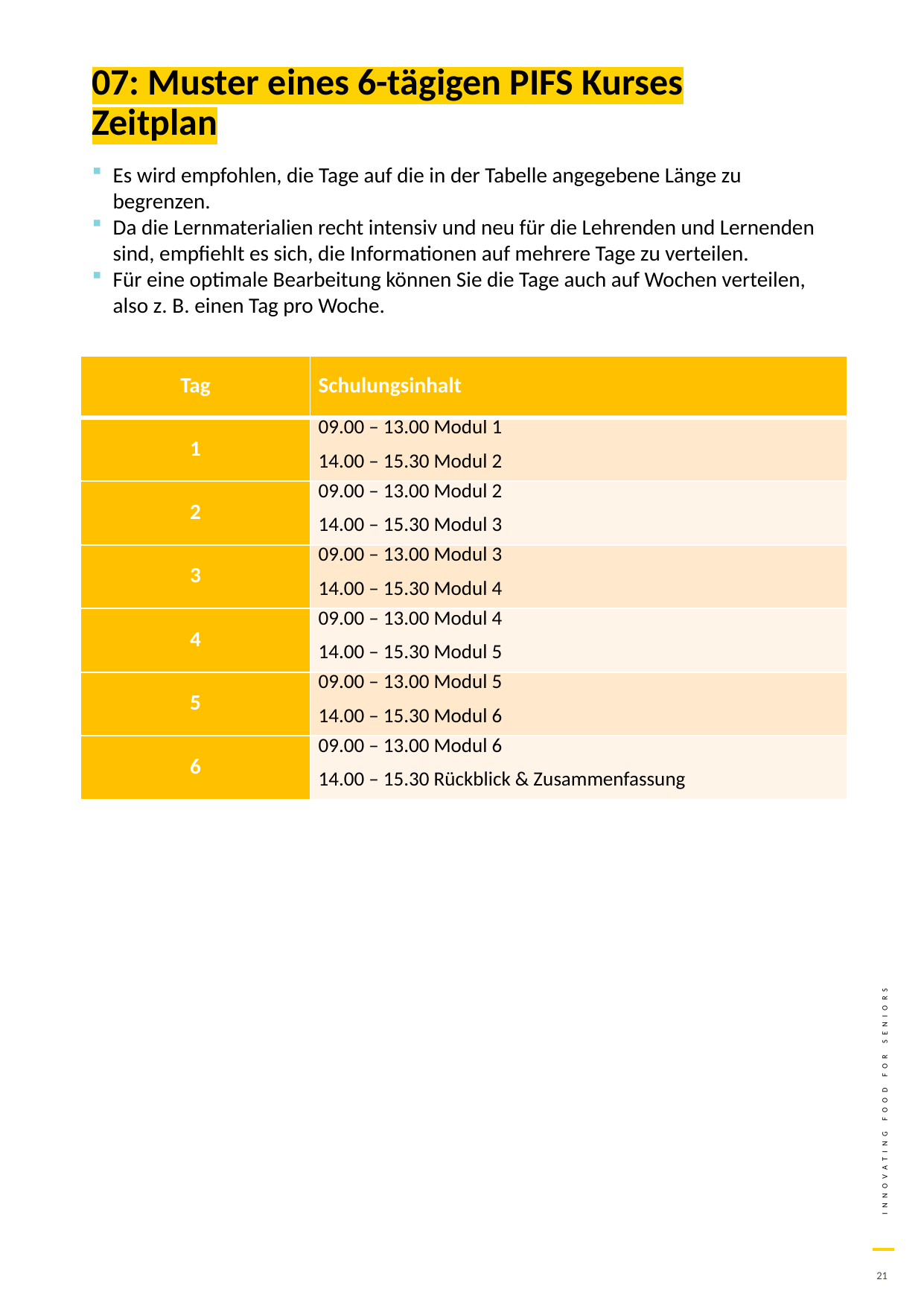

07: Muster eines 6-tägigen PIFS Kurses Zeitplan

Es wird empfohlen, die Tage auf die in der Tabelle angegebene Länge zu begrenzen.
Da die Lernmaterialien recht intensiv und neu für die Lehrenden und Lernenden sind, empfiehlt es sich, die Informationen auf mehrere Tage zu verteilen.
Für eine optimale Bearbeitung können Sie die Tage auch auf Wochen verteilen, also z. B. einen Tag pro Woche.
| Tag | Schulungsinhalt |
| --- | --- |
| 1 | 09.00 – 13.00 Modul 1 14.00 – 15.30 Modul 2 |
| 2 | 09.00 – 13.00 Modul 2 14.00 – 15.30 Modul 3 |
| 3 | 09.00 – 13.00 Modul 3 14.00 – 15.30 Modul 4 |
| 4 | 09.00 – 13.00 Modul 4 14.00 – 15.30 Modul 5 |
| 5 | 09.00 – 13.00 Modul 5 14.00 – 15.30 Modul 6 |
| 6 | 09.00 – 13.00 Modul 6 14.00 – 15.30 Rückblick & Zusammenfassung |